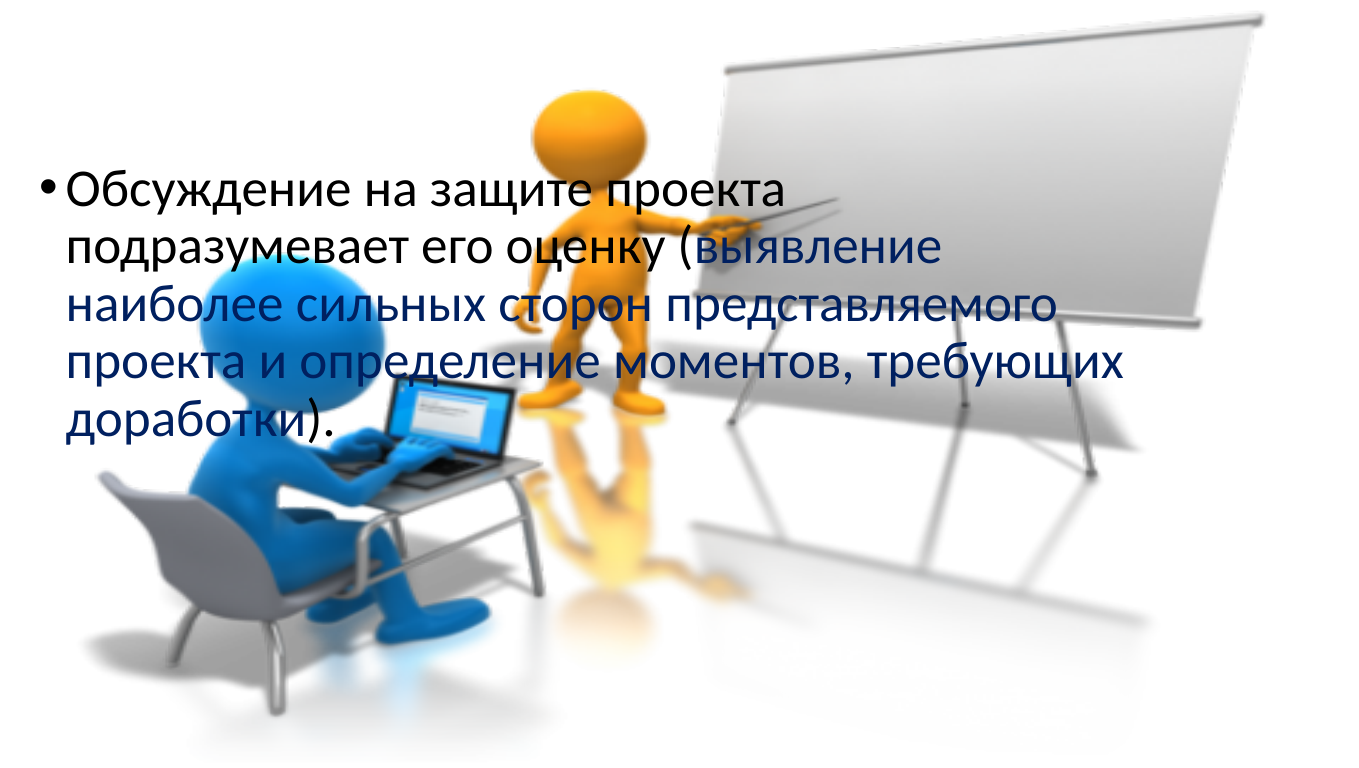

Обсуждение на защите проекта подразумевает его оценку (выявление наиболее сильных сторон представляемого проекта и определение моментов, требующих доработки).